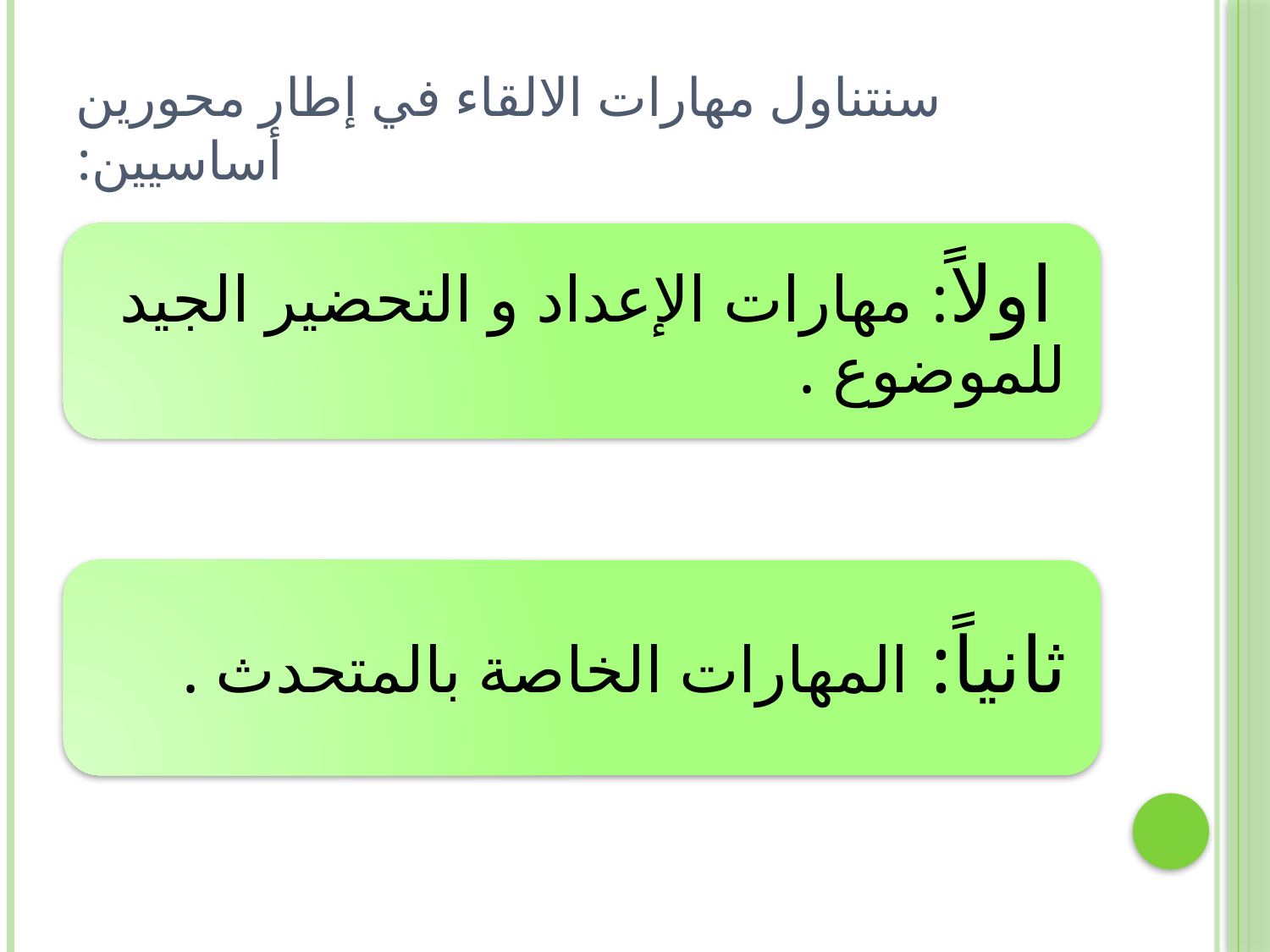

# سنتناول مهارات الالقاء في إطار محورين أساسيين:
اولاً: مهارات الإعداد و التحضير الجيد للموضوع .

ثانياً: المهارات الخاصة بالمتحدث .